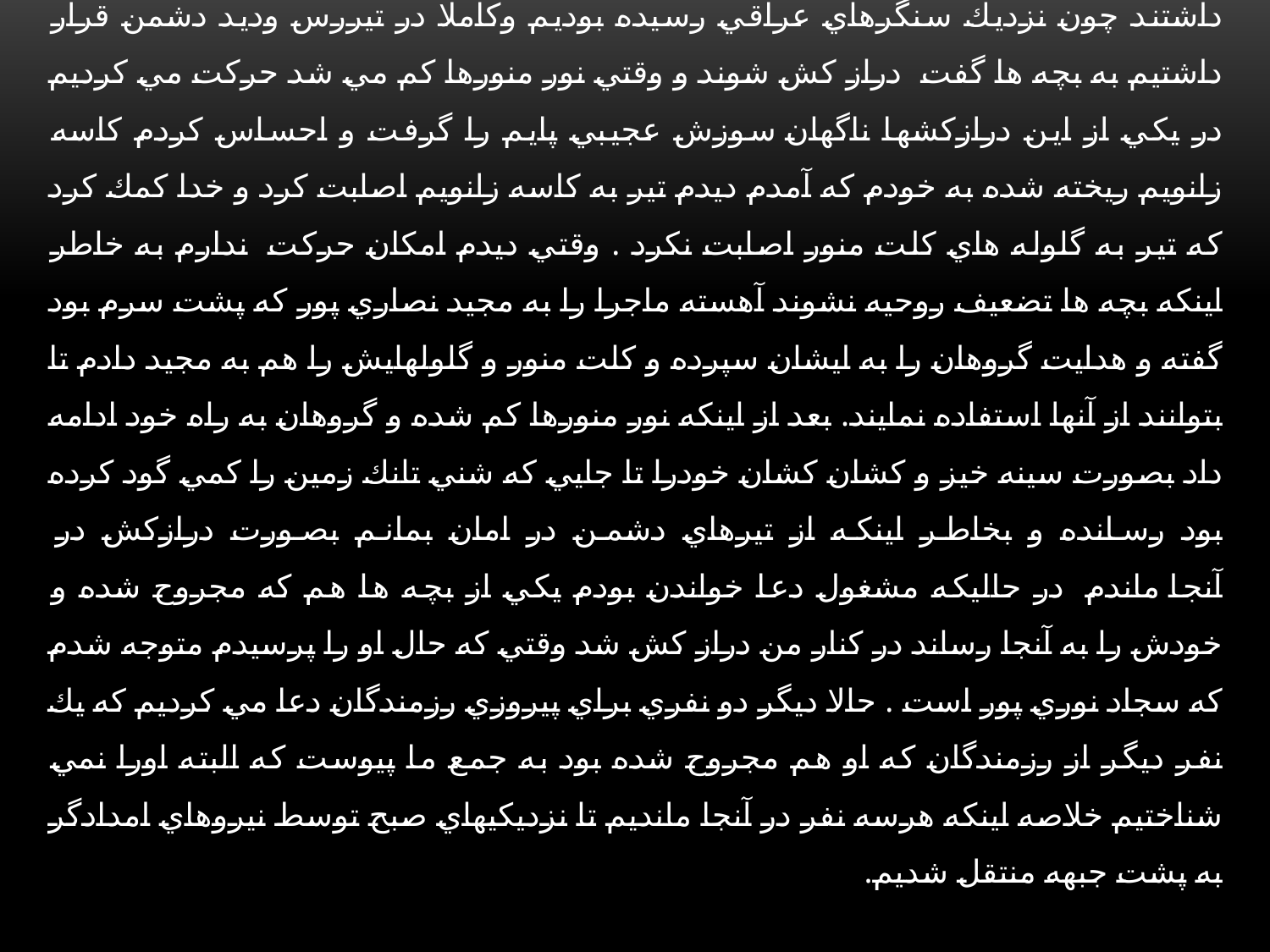

بدليل نوع سنگرهايي كه عراقيها احداث كرده بودند تيرها از سطح زمين ارتفاع كمي داشتند چون نزديك سنگرهاي عراقي رسيده بوديم وكاملا در تيررس وديد دشمن قرار داشتيم به بچه ها گفت  دراز كش شوند و وقتي نور منورها كم مي شد حركت مي كرديم در يكي از اين درازكشها ناگهان سوزش عجيبي پايم را گرفت و احساس كردم كاسه زانويم ريخته شده به خودم كه آمدم ديدم تير به كاسه زانويم اصابت كرد و خدا كمك كرد كه تير به گلوله هاي كلت منور اصابت نكرد . وقتي ديدم امكان حركت  ندارم به خاطر اينكه بچه ها تضعيف روحيه نشوند آهسته ماجرا را به مجيد نصاري پور كه پشت سرم بود گفته و هدايت گروهان را به ايشان سپرده و كلت منور و گلولهايش را هم به مجيد دادم تا بتوانند از آنها استفاده نمايند. بعد از اينكه نور منورها كم شده و گروهان به راه خود ادامه داد بصورت سينه خيز و كشان كشان خودرا تا جايي كه شني تانك زمين را كمي گود كرده بود رسانده و بخاطر اينكه از تيرهاي دشمن در امان بمانم بصورت درازكش در آنجا ماندم  در حاليكه مشغول دعا خواندن بودم يكي از بچه ها هم كه مجروح شده و خودش را به آنجا رساند در كنار من دراز كش شد وقتي كه حال او را پرسيدم متوجه شدم كه سجاد نوري پور است . حالا ديگر دو نفري براي پيروزي رزمندگان دعا مي كرديم كه يك نفر ديگر از رزمندگان كه او هم مجروح شده بود به جمع ما پيوست كه البته اورا نمي شناختيم خلاصه اينكه هرسه نفر در آنجا مانديم تا نزديكيهاي صبح توسط نيروهاي امدادگر به پشت جبهه منتقل شديم.